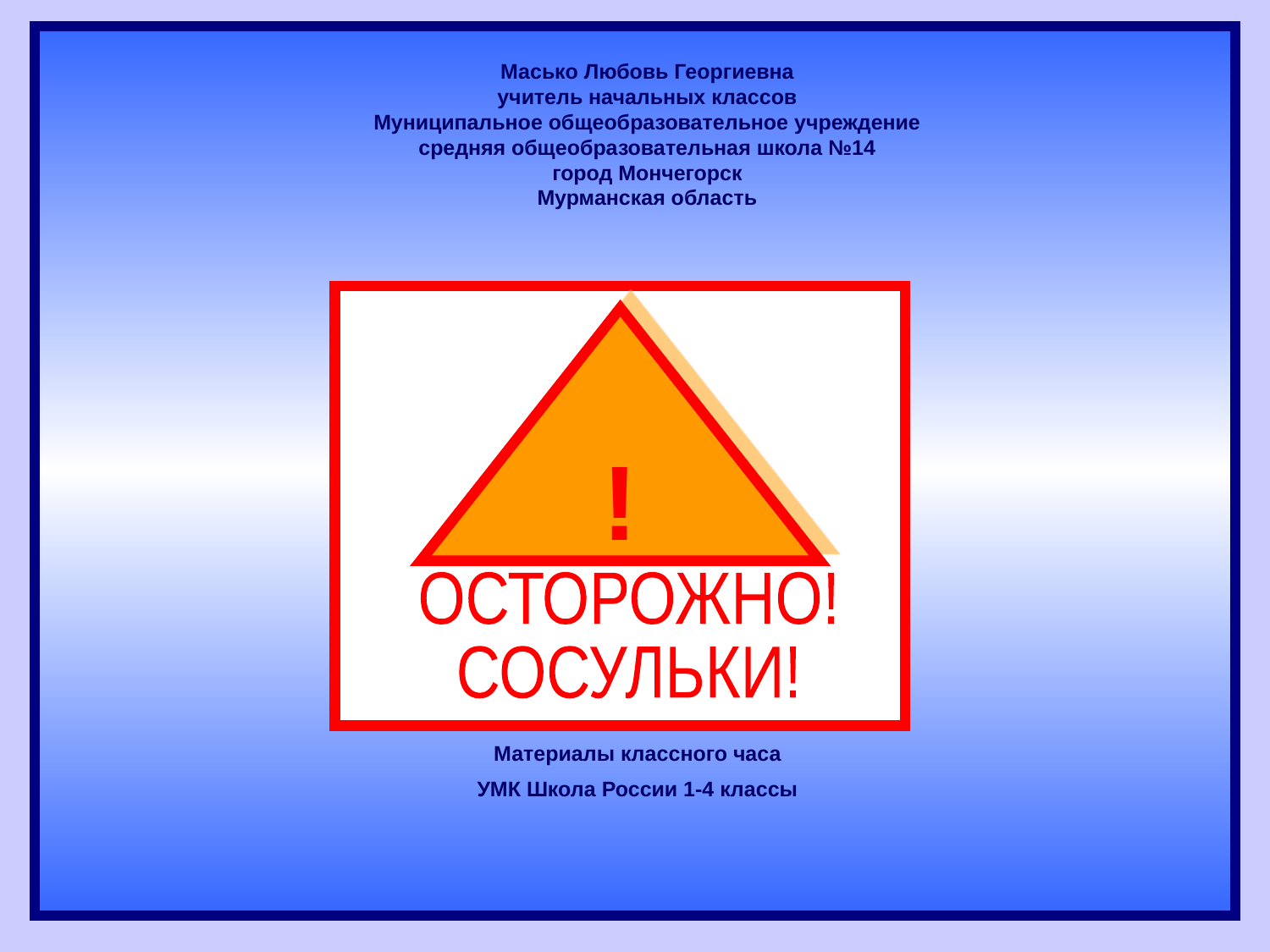

Масько Любовь Георгиевна
учитель начальных классов
Муниципальное общеобразовательное учреждение
средняя общеобразовательная школа №14
город Мончегорск
Мурманская область

!
ОСТОРОЖНО!
СОСУЛЬКИ!
Материалы классного часа
УМК Школа России 1-4 классы